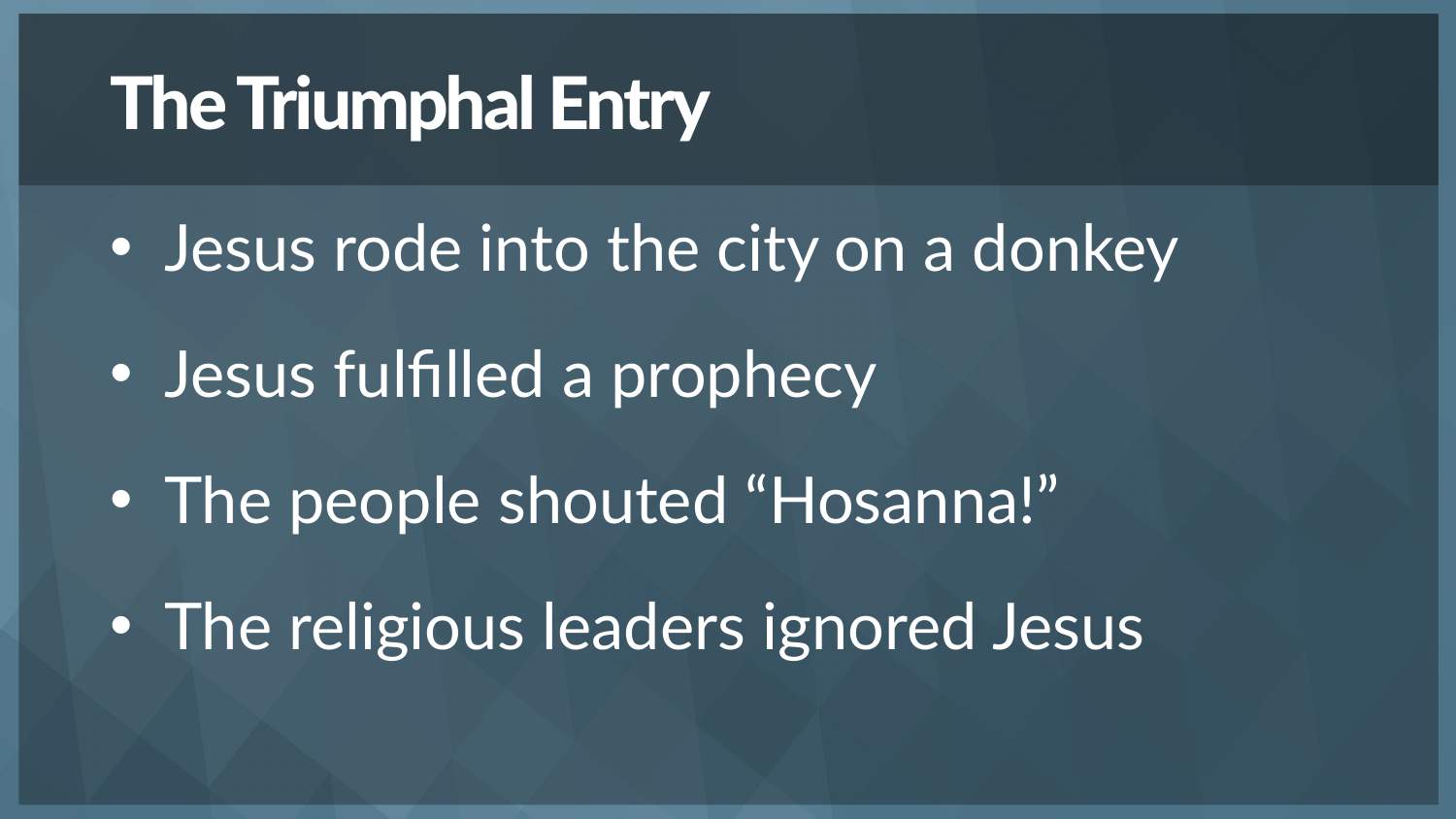

# The Triumphal Entry
Jesus rode into the city on a donkey
Jesus fulfilled a prophecy
The people shouted “Hosanna!”
The religious leaders ignored Jesus